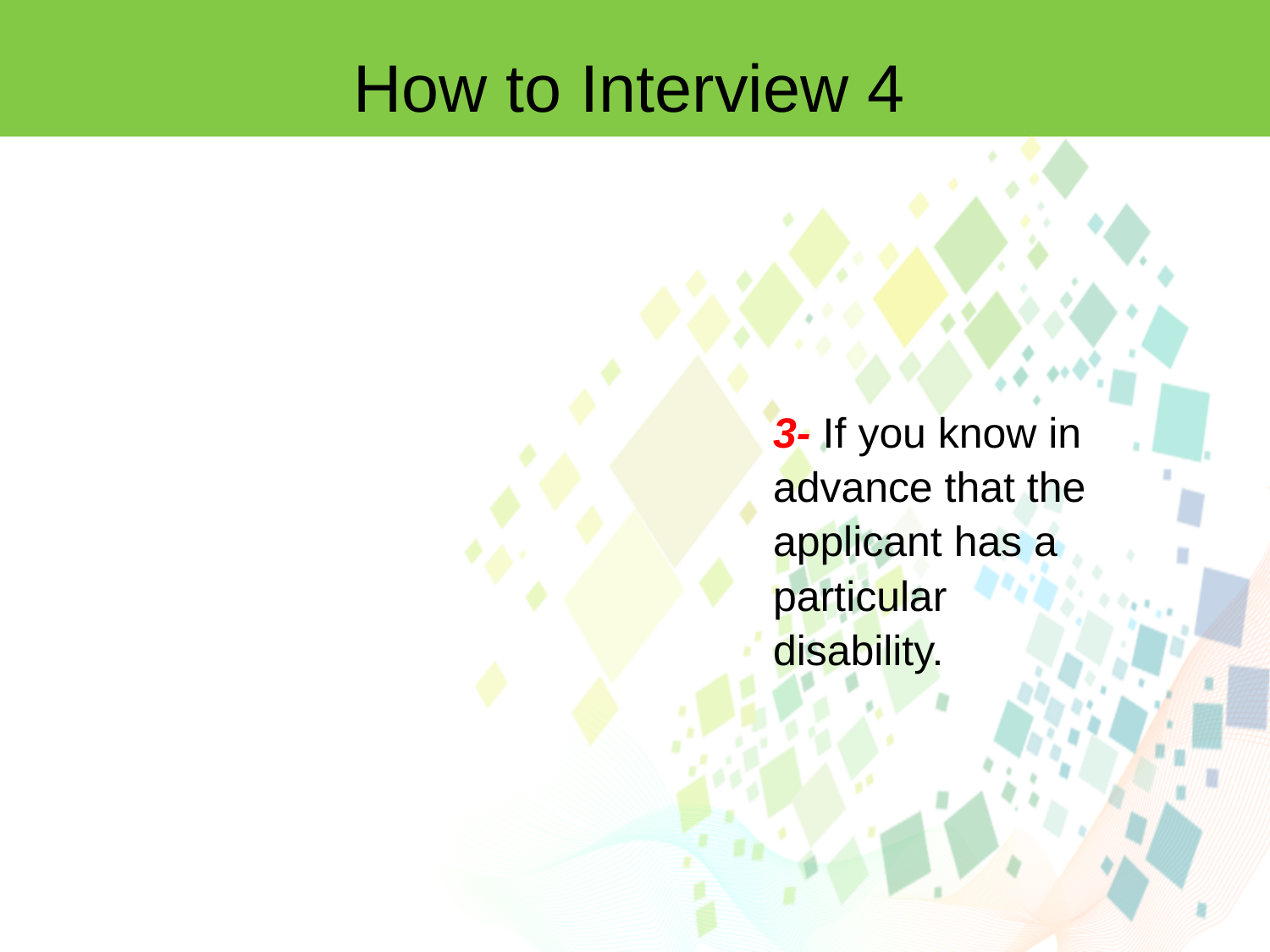

How to Interview 4
3- If you know in advance that the applicant has a particular disability.